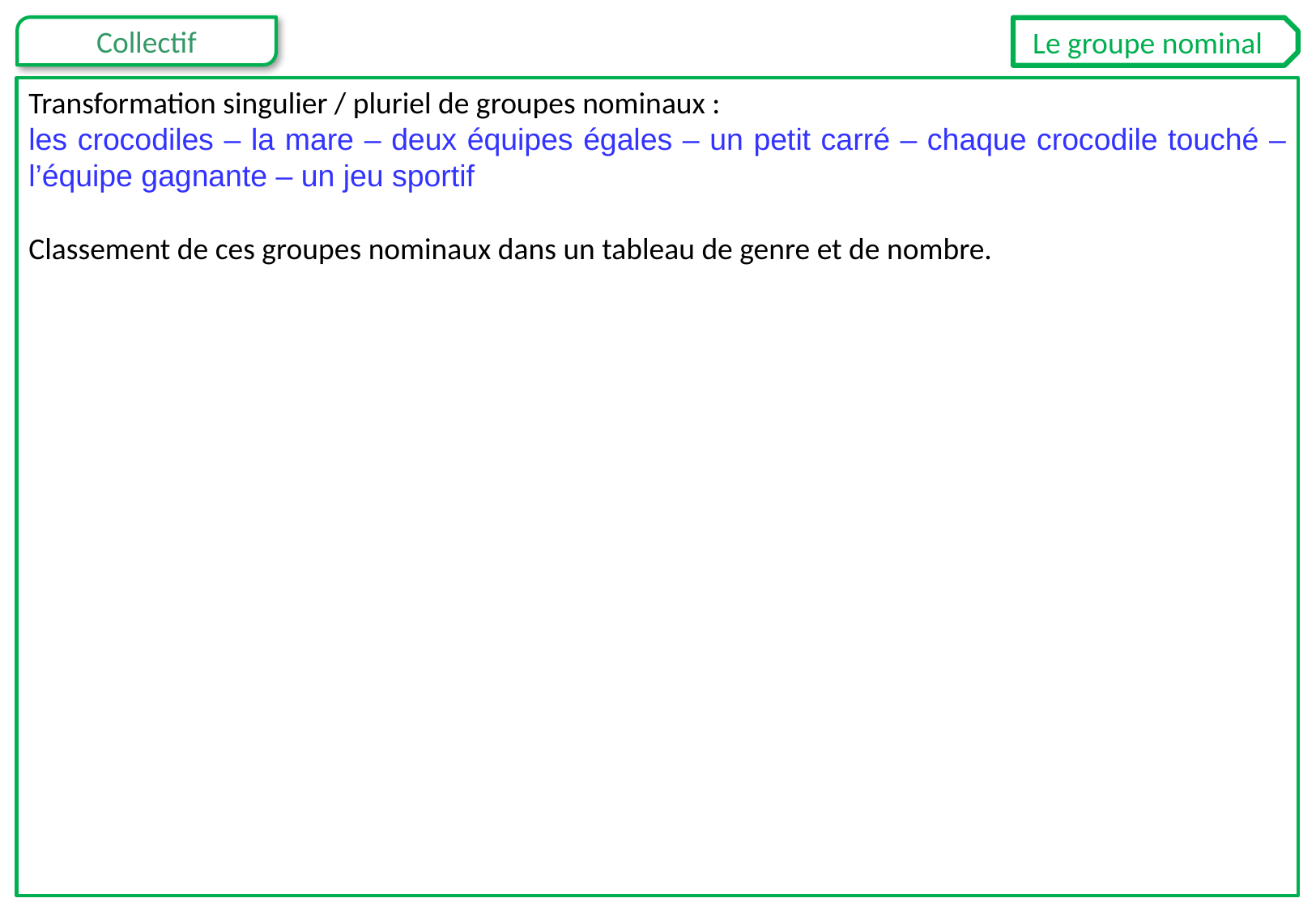

Le groupe nominal
Transformation singulier / pluriel de groupes nominaux :
les crocodiles – la mare – deux équipes égales – un petit carré – chaque crocodile touché – l’équipe gagnante – un jeu sportif

Classement de ces groupes nominaux dans un tableau de genre et de nombre.